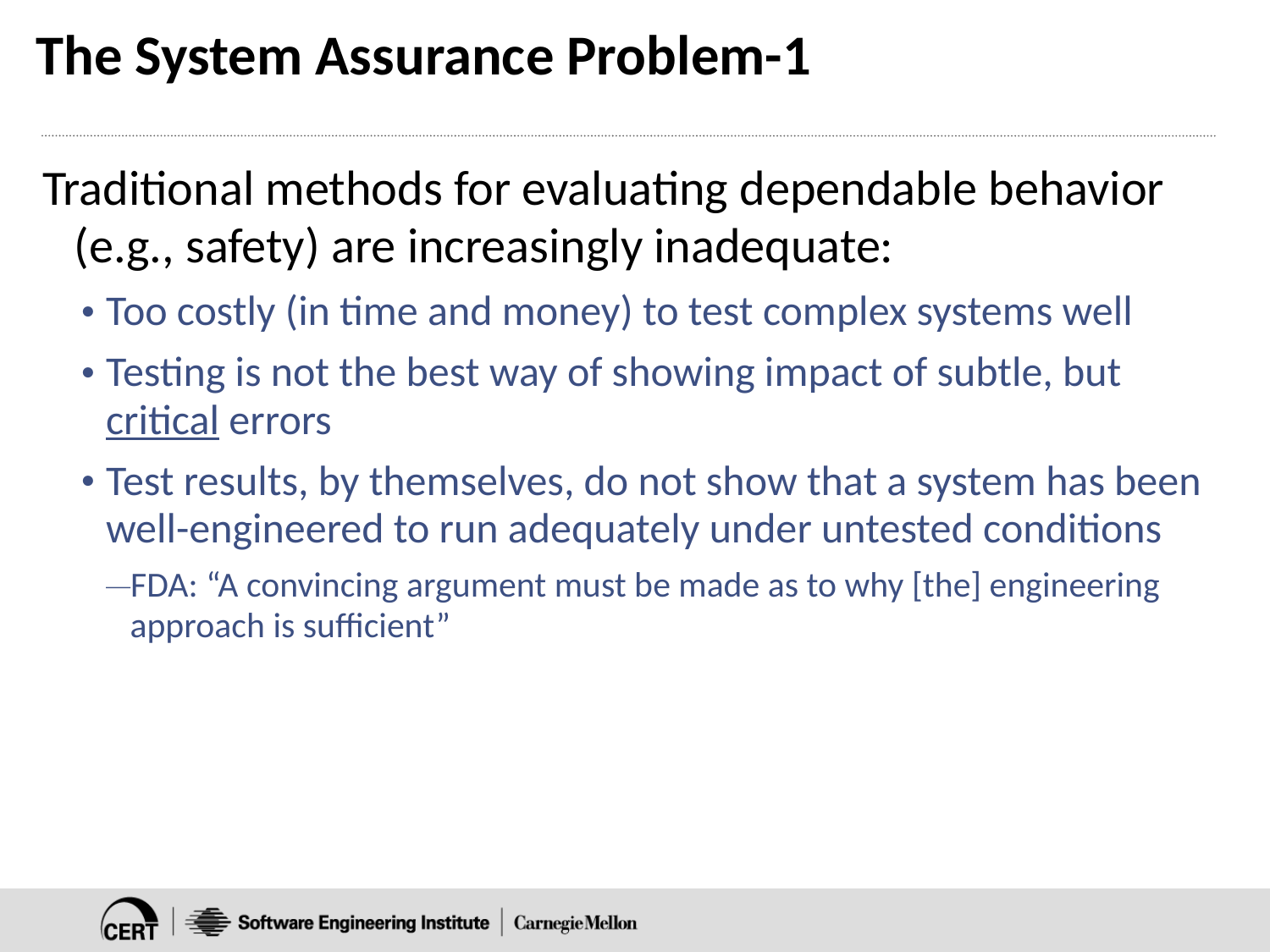

# The System Assurance Problem-1
Traditional methods for evaluating dependable behavior (e.g., safety) are increasingly inadequate:
Too costly (in time and money) to test complex systems well
Testing is not the best way of showing impact of subtle, but critical errors
Test results, by themselves, do not show that a system has been well-engineered to run adequately under untested conditions
FDA: “A convincing argument must be made as to why [the] engineering approach is sufficient”